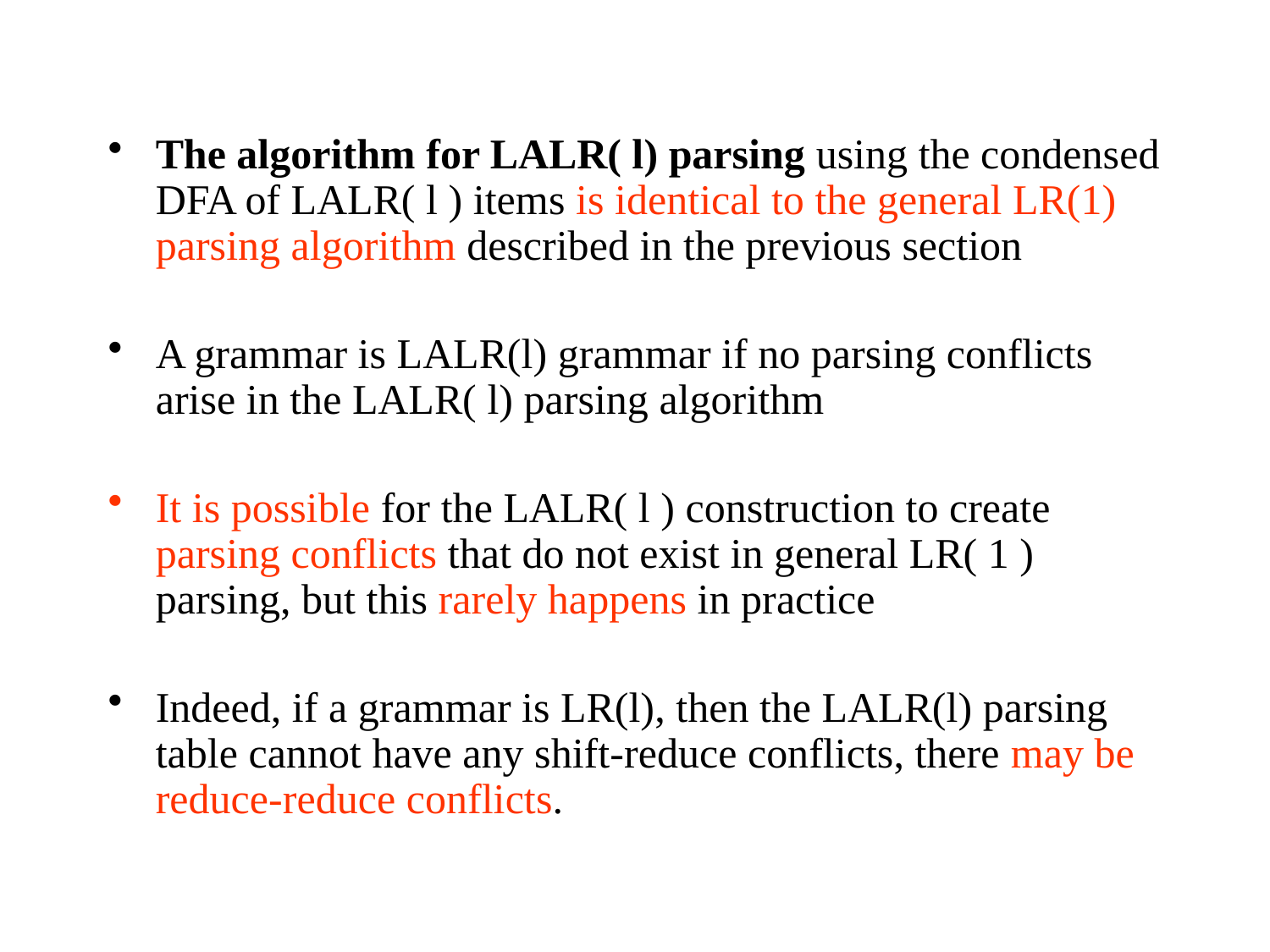

The algorithm for LALR( l) parsing using the condensed DFA of LALR( l ) items is identical to the general LR(1) parsing algorithm described in the previous section

A grammar is LALR(l) grammar if no parsing conflicts arise in the LALR( l) parsing algorithm

It is possible for the LALR( l ) construction to create parsing conflicts that do not exist in general LR( 1 ) parsing, but this rarely happens in practice

Indeed, if a grammar is LR(l), then the LALR(l) parsing table cannot have any shift-reduce conflicts, there may be reduce-reduce conflicts.